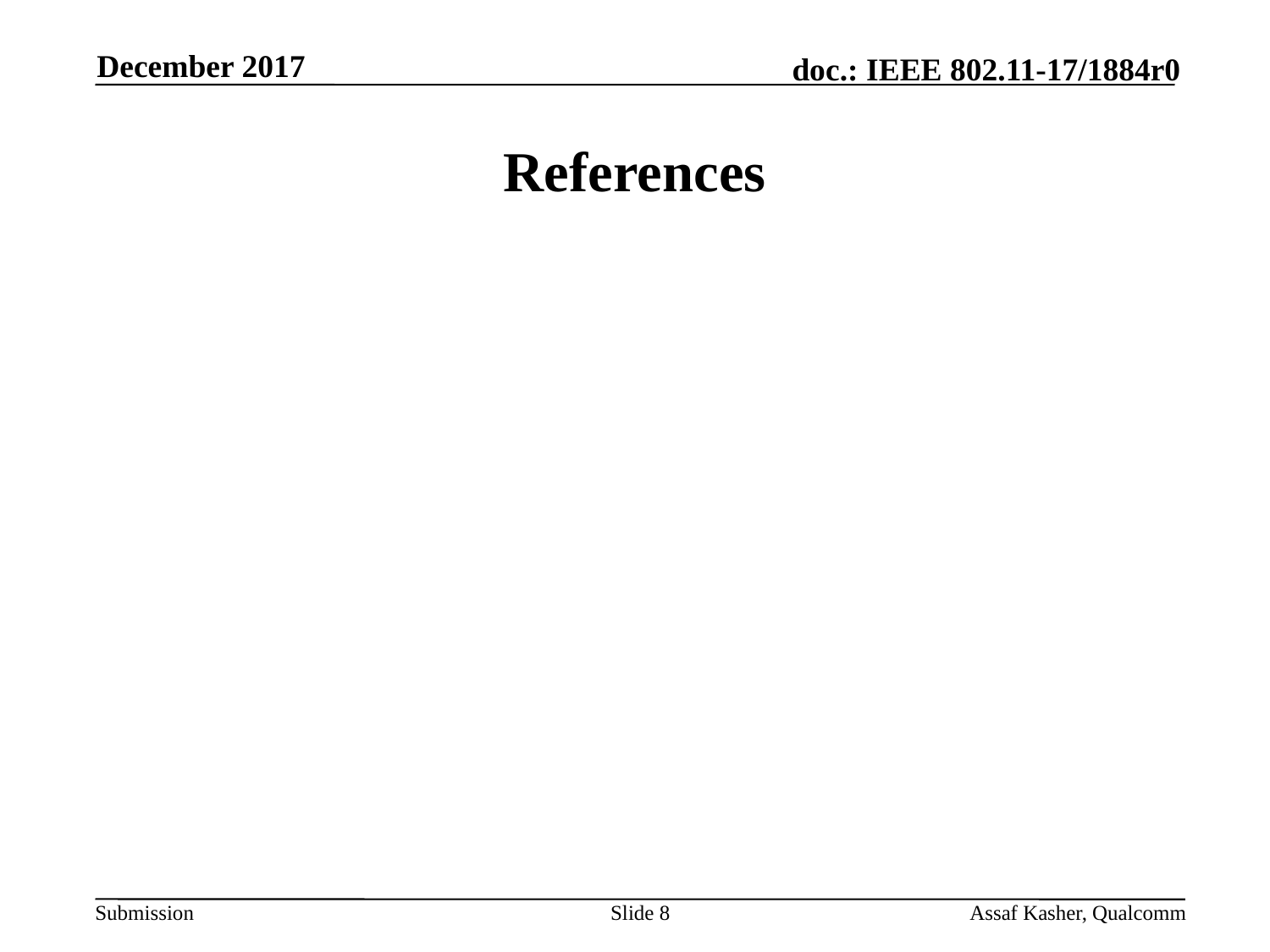

December 2017
# References

Slide 8
Assaf Kasher, Qualcomm